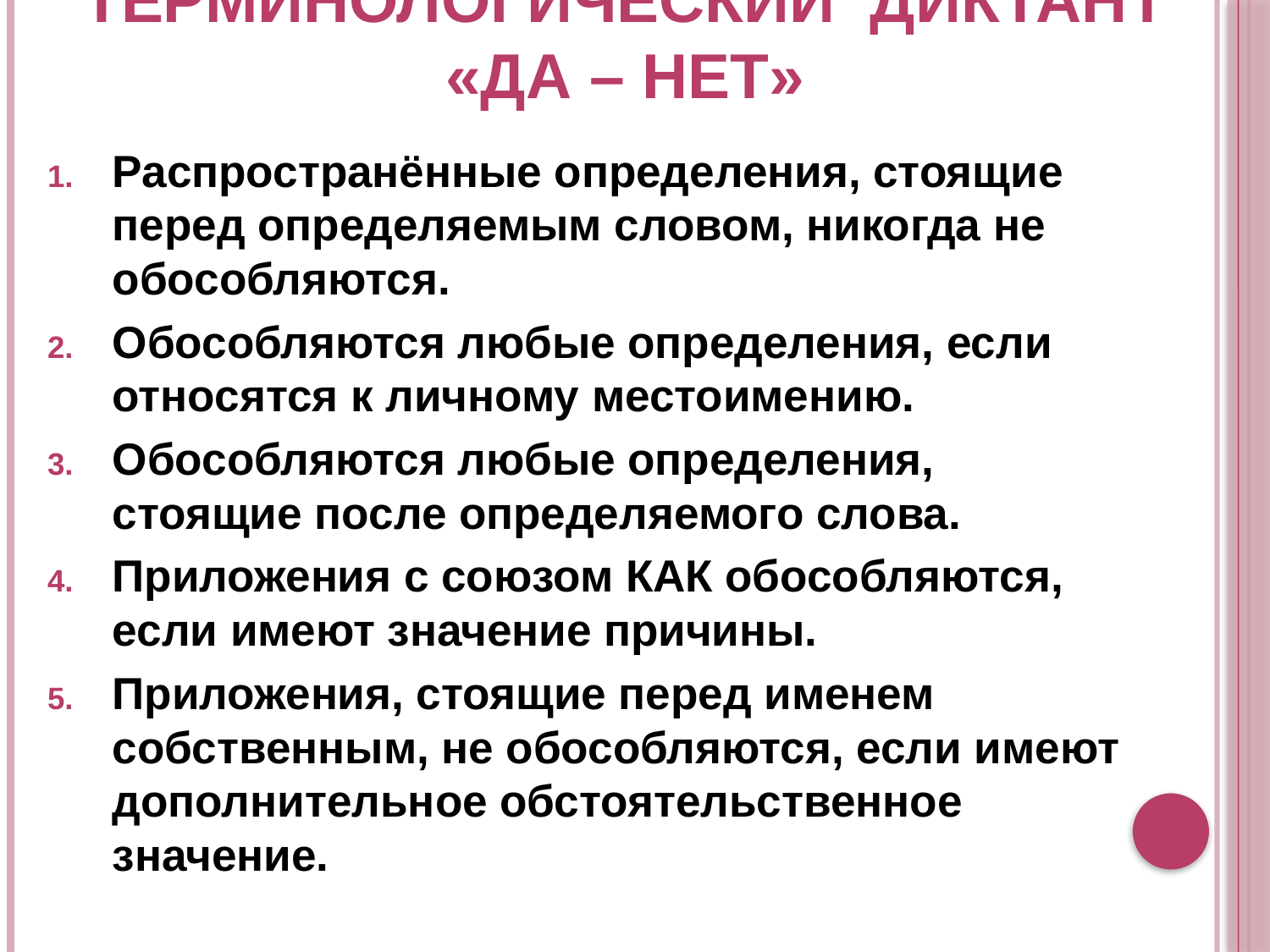

# Терминологический  диктант «Да – Нет»
Распространённые определения, стоящие перед определяемым словом, никогда не обособляются.
Обособляются любые определения, если относятся к личному местоимению.
Обособляются любые определения, стоящие после определяемого слова.
Приложения с союзом КАК обособляются, если имеют значение причины.
Приложения, стоящие перед именем собственным, не обособляются, если имеют дополнительное обстоятельственное значение.